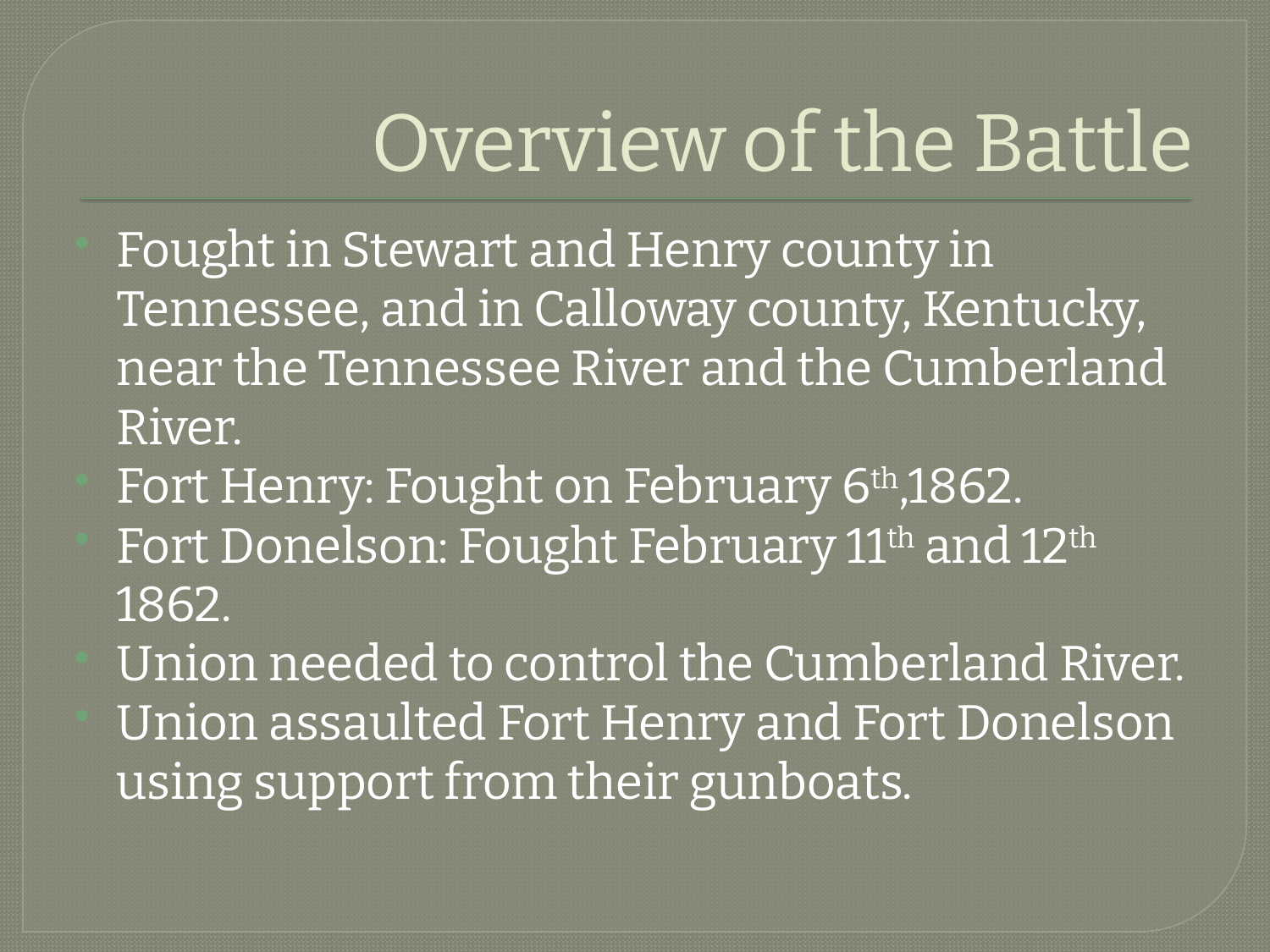

# Overview of the Battle
Fought in Stewart and Henry county in Tennessee, and in Calloway county, Kentucky, near the Tennessee River and the Cumberland River.
Fort Henry: Fought on February 6th,1862.
Fort Donelson: Fought February 11th and 12th 1862.
Union needed to control the Cumberland River.
Union assaulted Fort Henry and Fort Donelson using support from their gunboats.